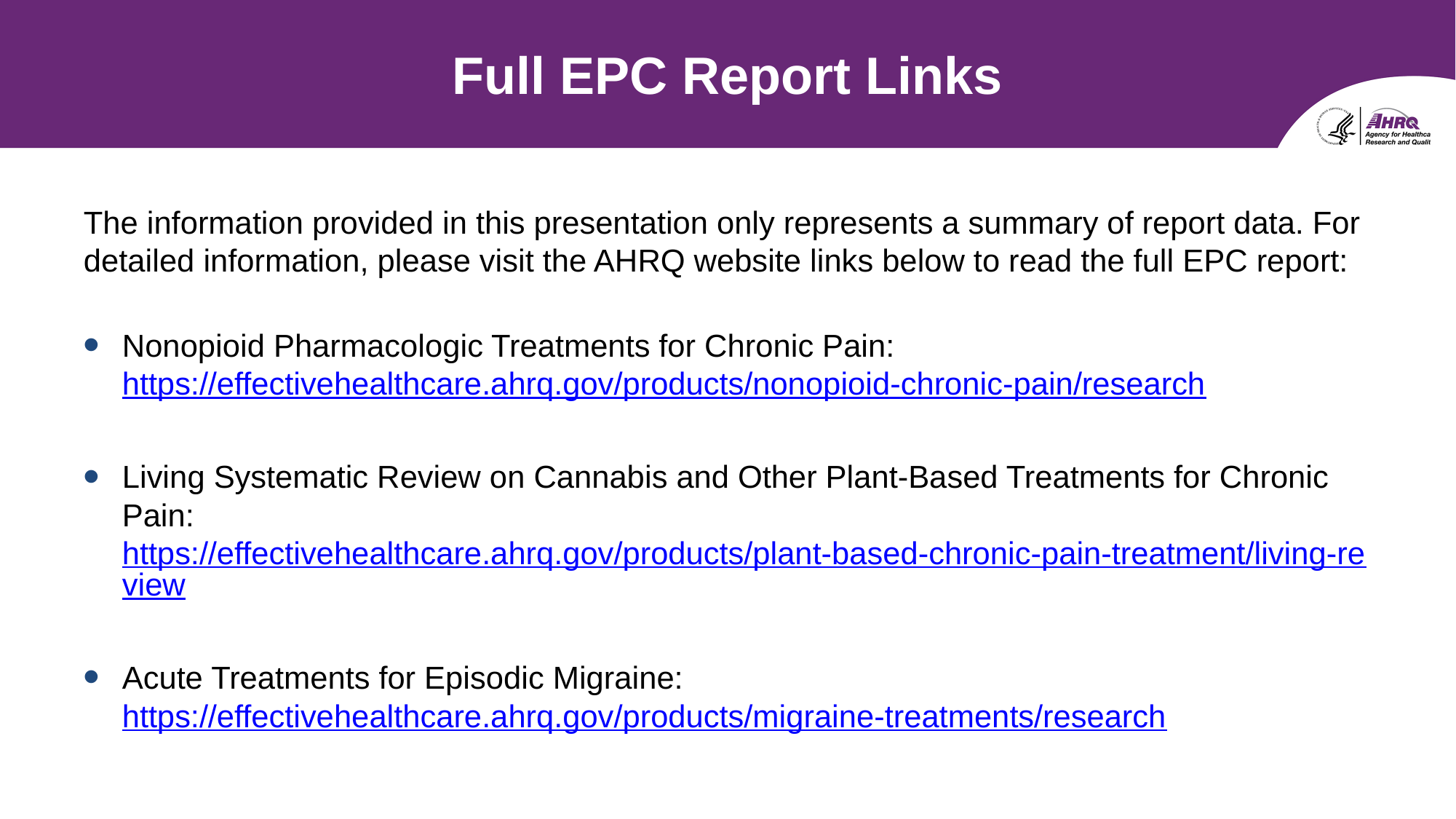

# Full EPC Report Links
The information provided in this presentation only represents a summary of report data. For detailed information, please visit the AHRQ website links below to read the full EPC report:
Nonopioid Pharmacologic Treatments for Chronic Pain: https://effectivehealthcare.ahrq.gov/products/nonopioid-chronic-pain/research
Living Systematic Review on Cannabis and Other Plant-Based Treatments for Chronic Pain: https://effectivehealthcare.ahrq.gov/products/plant-based-chronic-pain-treatment/living-review
Acute Treatments for Episodic Migraine: https://effectivehealthcare.ahrq.gov/products/migraine-treatments/research